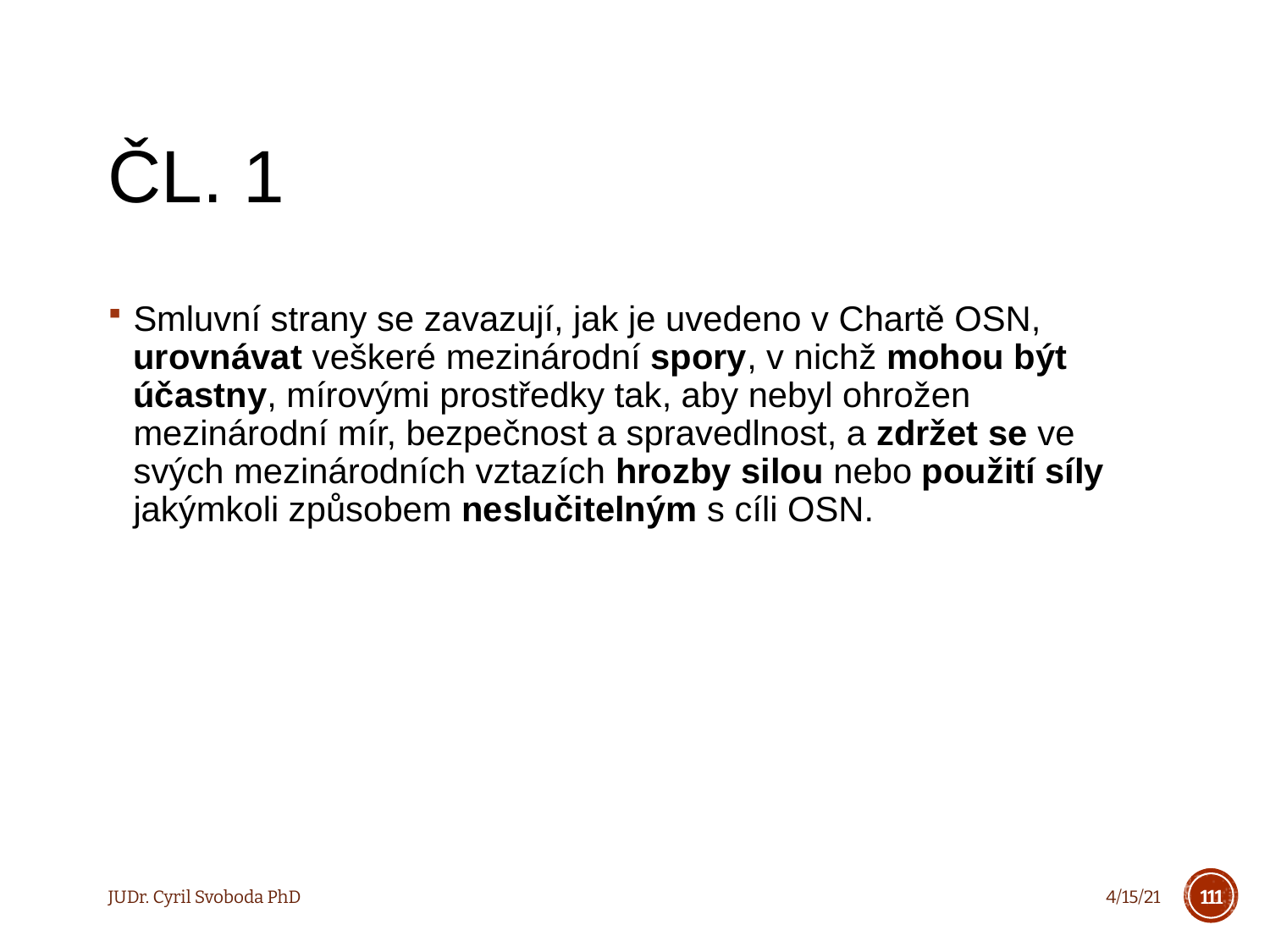

# Čl. 1
Smluvní strany se zavazují, jak je uvedeno v Chartě OSN, urovnávat veškeré mezinárodní spory, v nichž mohou být účastny, mírovými prostředky tak, aby nebyl ohrožen mezinárodní mír, bezpečnost a spravedlnost, a zdržet se ve svých mezinárodních vztazích hrozby silou nebo použití síly jakýmkoli způsobem neslučitelným s cíli OSN.
JUDr. Cyril Svoboda PhD
4/15/21
111